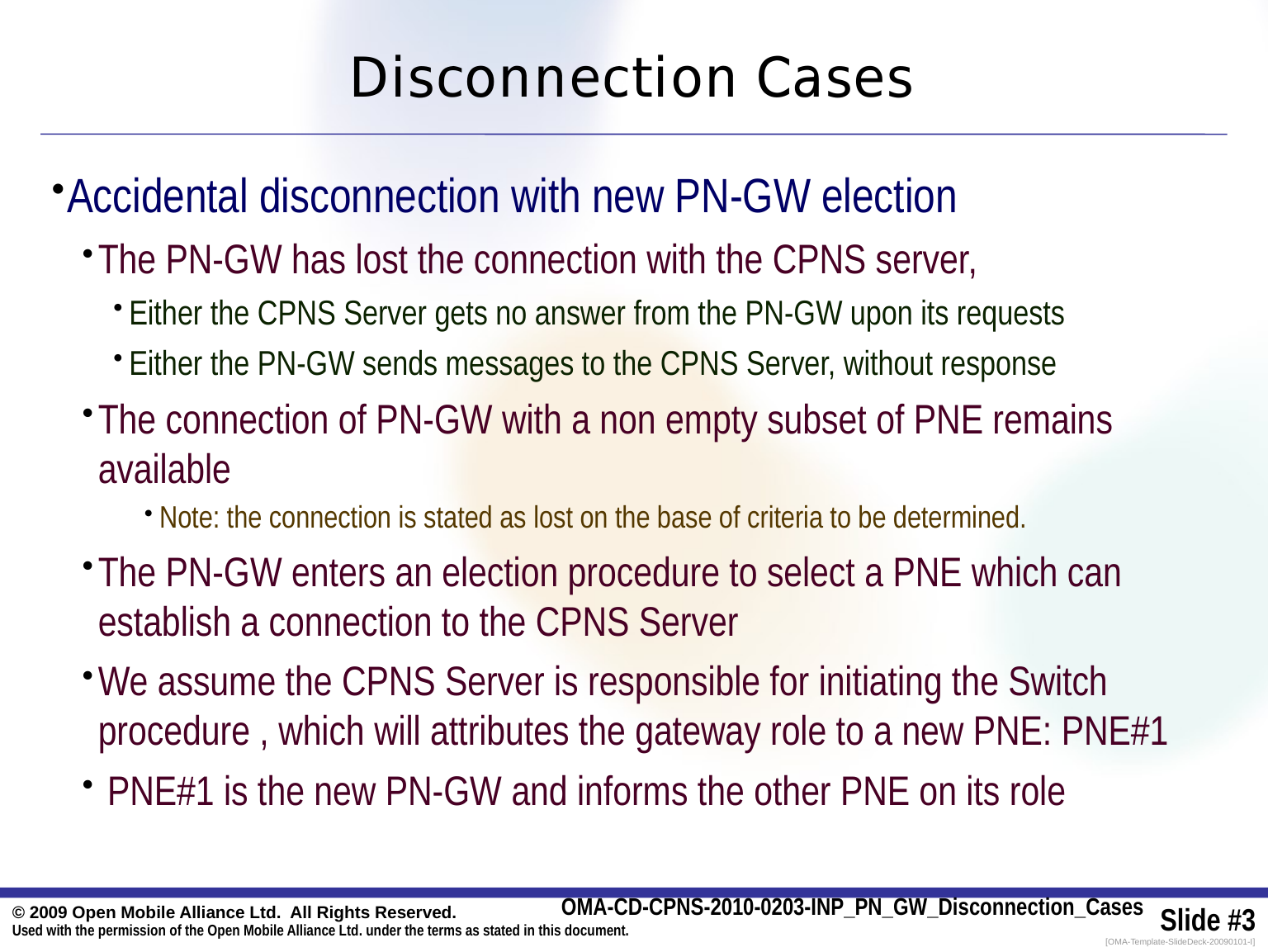

# Disconnection Cases
Accidental disconnection with new PN-GW election
The PN-GW has lost the connection with the CPNS server,
Either the CPNS Server gets no answer from the PN-GW upon its requests
Either the PN-GW sends messages to the CPNS Server, without response
The connection of PN-GW with a non empty subset of PNE remains available
Note: the connection is stated as lost on the base of criteria to be determined.
The PN-GW enters an election procedure to select a PNE which can establish a connection to the CPNS Server
We assume the CPNS Server is responsible for initiating the Switch procedure , which will attributes the gateway role to a new PNE: PNE#1
 PNE#1 is the new PN-GW and informs the other PNE on its role